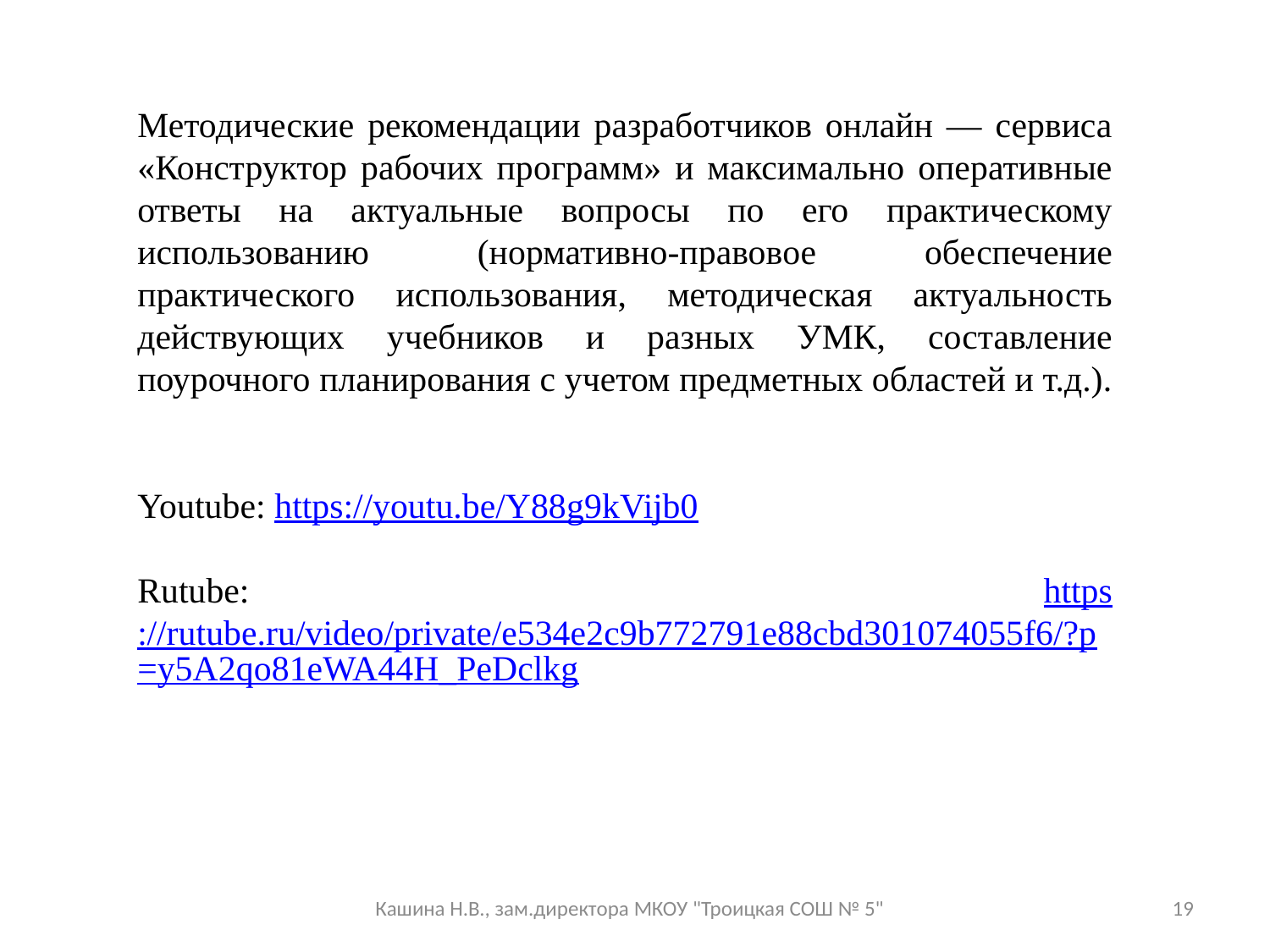

Методические рекомендации разработчиков онлайн — сервиса «Конструктор рабочих программ» и максимально оперативные ответы на актуальные вопросы по его практическому использованию (нормативно-правовое обеспечение практического использования, методическая актуальность действующих учебников и разных УМК, составление поурочного планирования с учетом предметных областей и т.д.).

Youtube: https://youtu.be/Y88g9kVijb0
Rutube: https://rutube.ru/video/private/e534e2c9b772791e88cbd301074055f6/?p=y5A2qo81eWA44H_PeDclkg
Кашина Н.В., зам.директора МКОУ "Троицкая СОШ № 5"
19